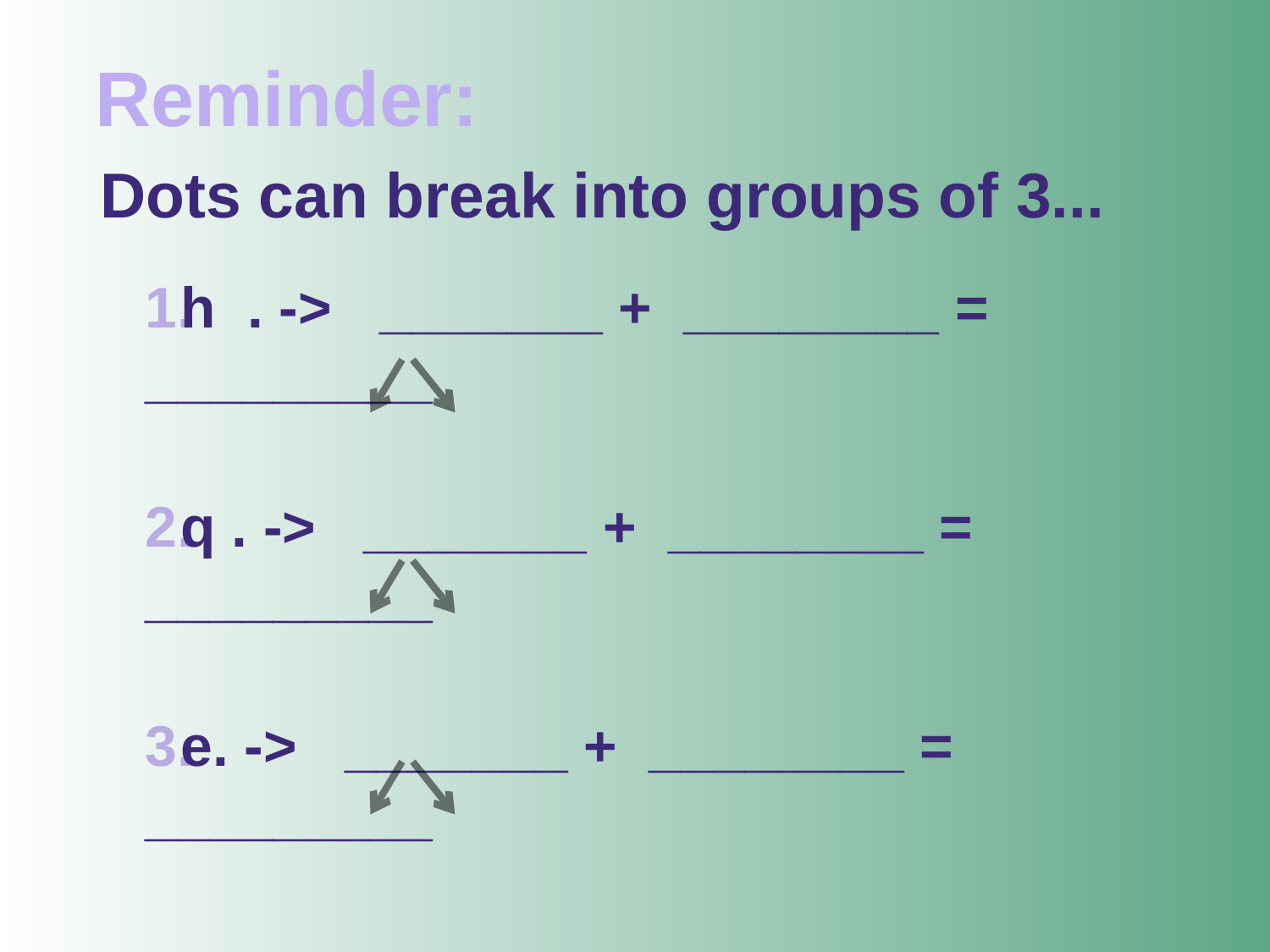

Reminder:
Dots can break into groups of 3...
h  . ->   _______ +  ________ = _________

q . ->   _______ +  ________ = _________

e. ->   _______ +  ________ = _________